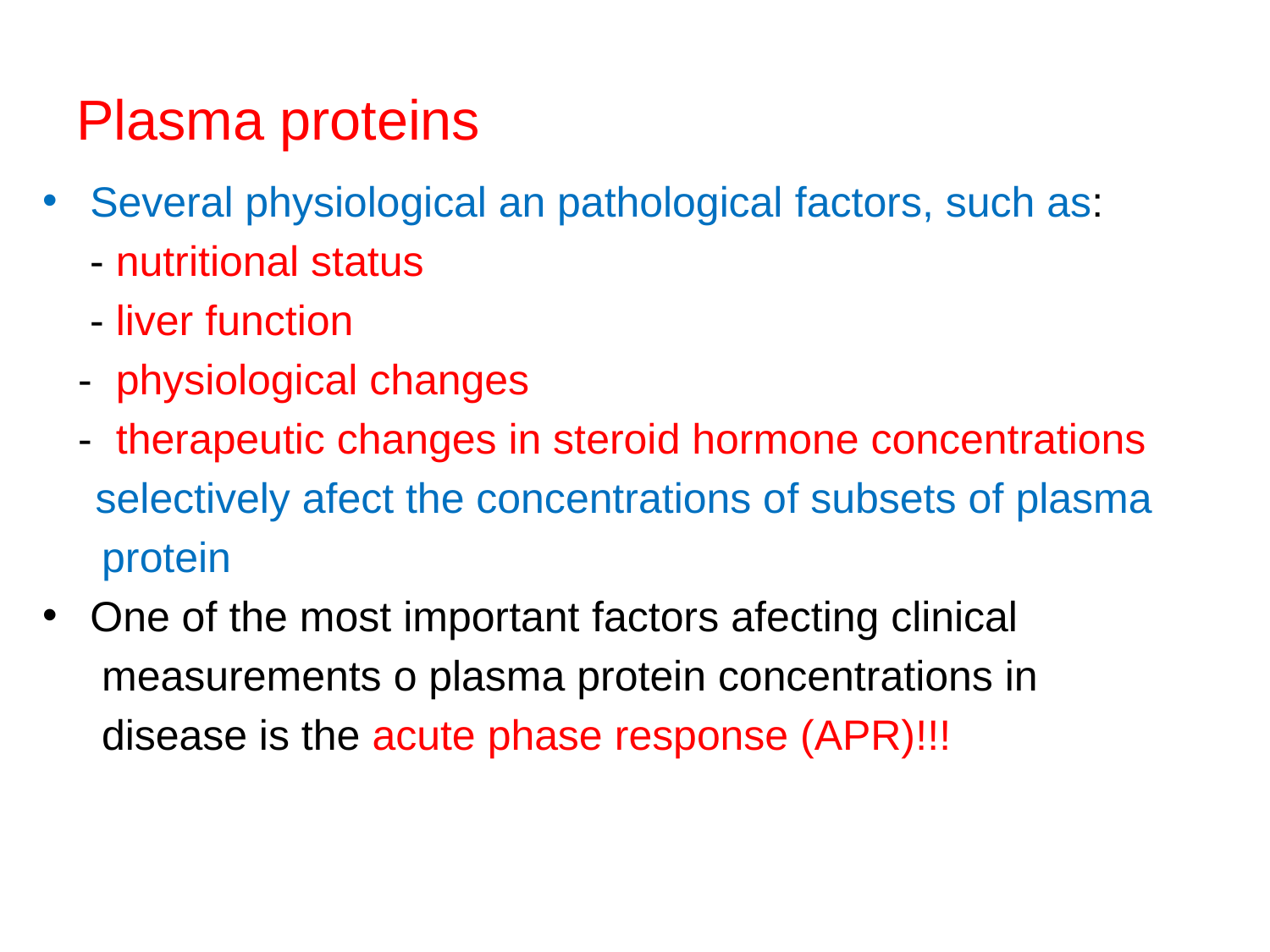

# Plasma proteins
Several physiological an pathological factors, such as:
    - nutritional status
    - liver function
   -  physiological changes
   -  therapeutic changes in steroid hormone concentrations
     selectively afect the concentrations of subsets of plasma
     protein
One of the most important factors afecting clinical
     measurements o plasma protein concentrations in
     disease is the acute phase response (APR)!!!